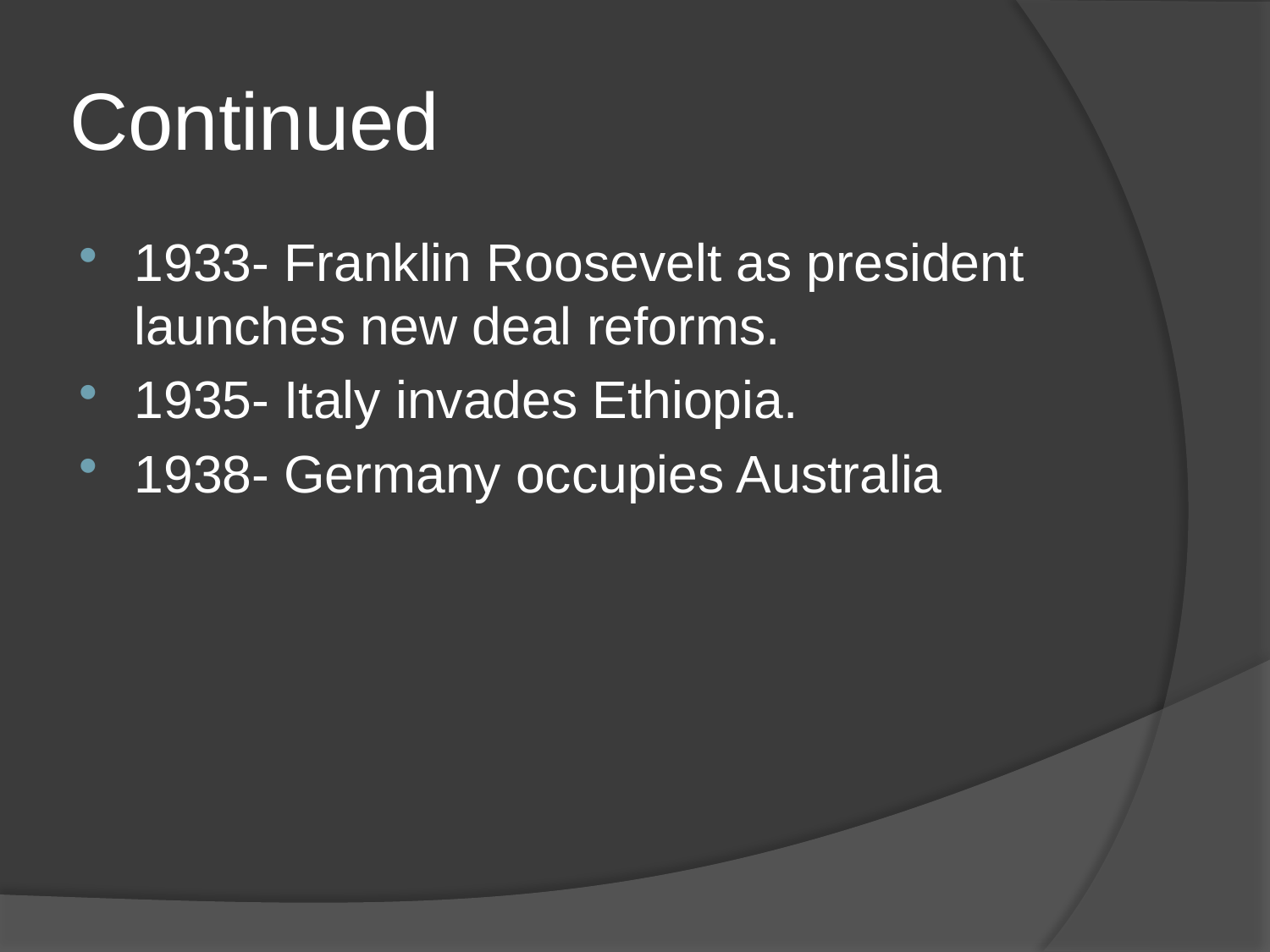

# Continued
1933- Franklin Roosevelt as president launches new deal reforms.
1935- Italy invades Ethiopia.
1938- Germany occupies Australia